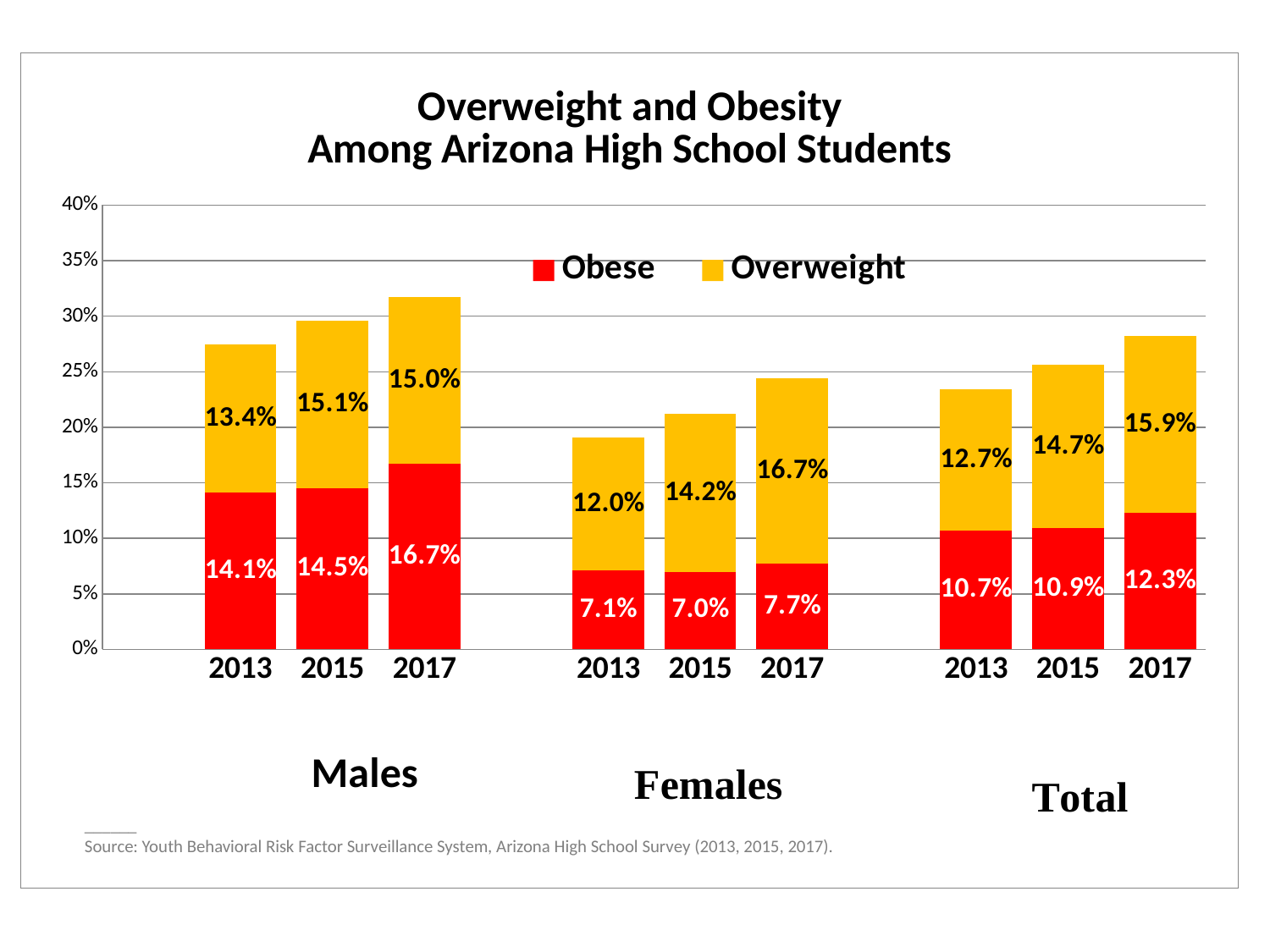

### Chart: Overweight and Obesity
Among Arizona High School Students

| Category | Obese | Overweight |
|---|---|---|
|  | None | None |
| 2013 | 0.141 | 0.134 |
| 2015 | 0.145 | 0.151 |
| 2017 | 0.167 | 0.15 |
|  | None | None |
| 2013 | 0.071 | 0.12 |
| 2015 | 0.07 | 0.142 |
| 2017 | 0.077 | 0.167 |
|  | None | None |
| 2013 | 0.107 | 0.127 |
| 2015 | 0.109 | 0.147 |
| 2017 | 0.123 | 0.159 |
______
Source: Youth Behavioral Risk Factor Surveillance System, Arizona High School Survey (2013, 2015, 2017).